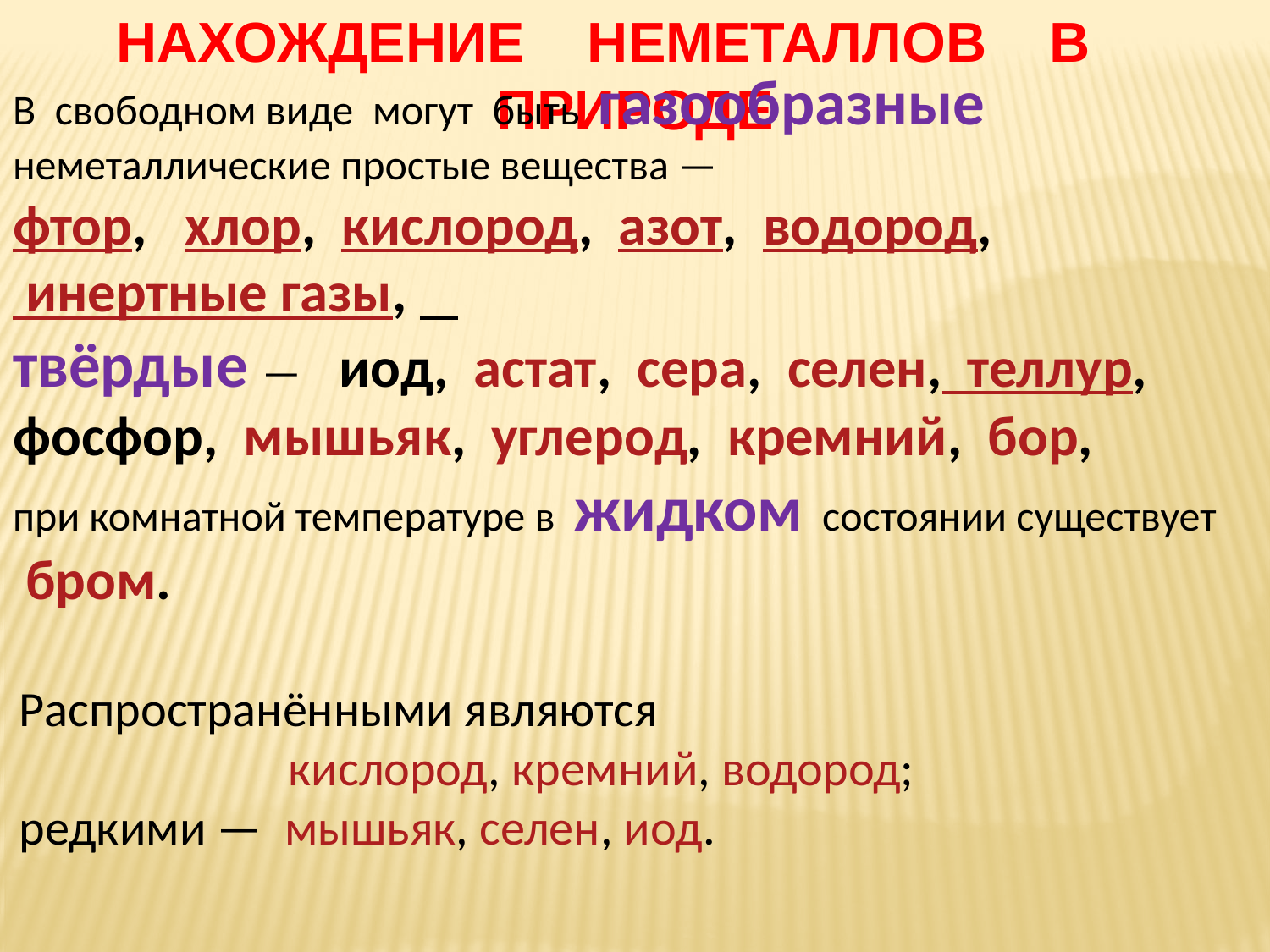

НАХОЖДЕНИЕ    НЕМЕТАЛЛОВ    В     ПРИРОДЕ
В  свободном виде  могут  быть  газообразные  неметаллические простые вещества —
фтор,   хлор,  кислород,  азот,  водород,
 инертные газы,
твёрдые —    иод,  астат,  сера,  селен,  теллур,
фосфор,  мышьяк,  углерод,  кремний,  бор,
при комнатной температуре в  жидком  состоянии существует
 бром.
Распространёнными являются
                        кислород, кремний, водород;
редкими —  мышьяк, селен, иод.